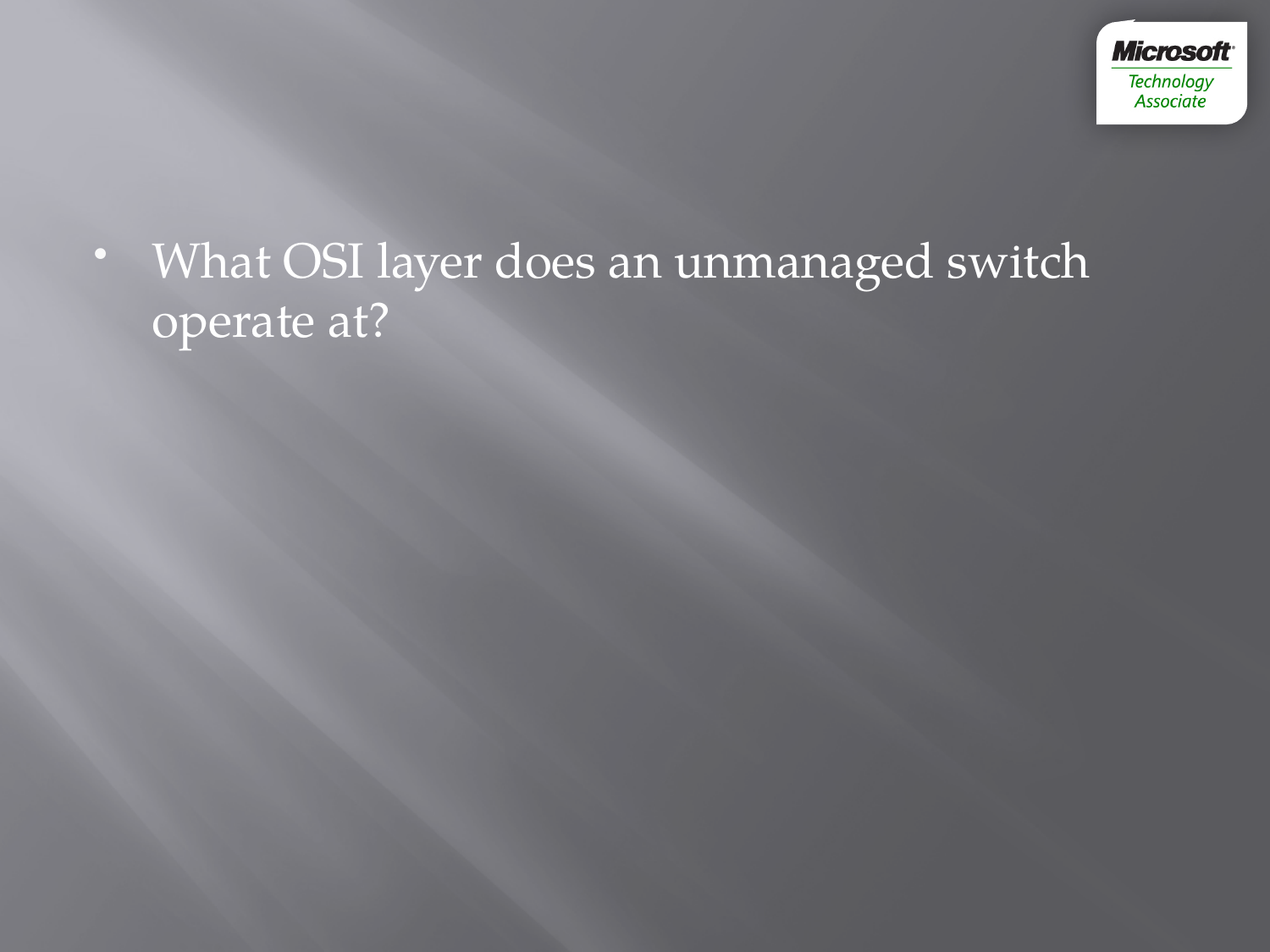

#
What OSI layer does an unmanaged switch operate at?